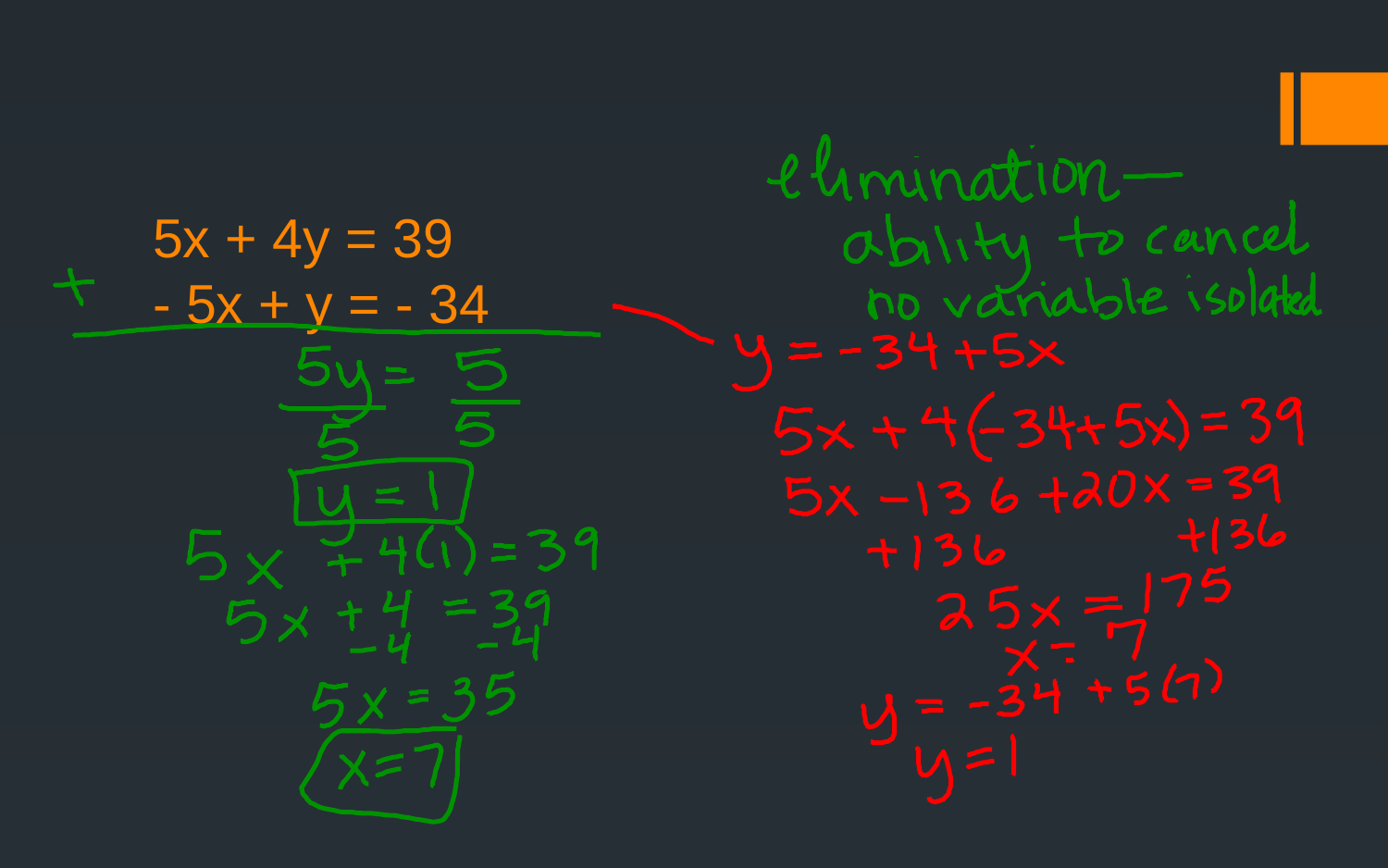

# 5x + 4y = 39 - 5x + y = - 34